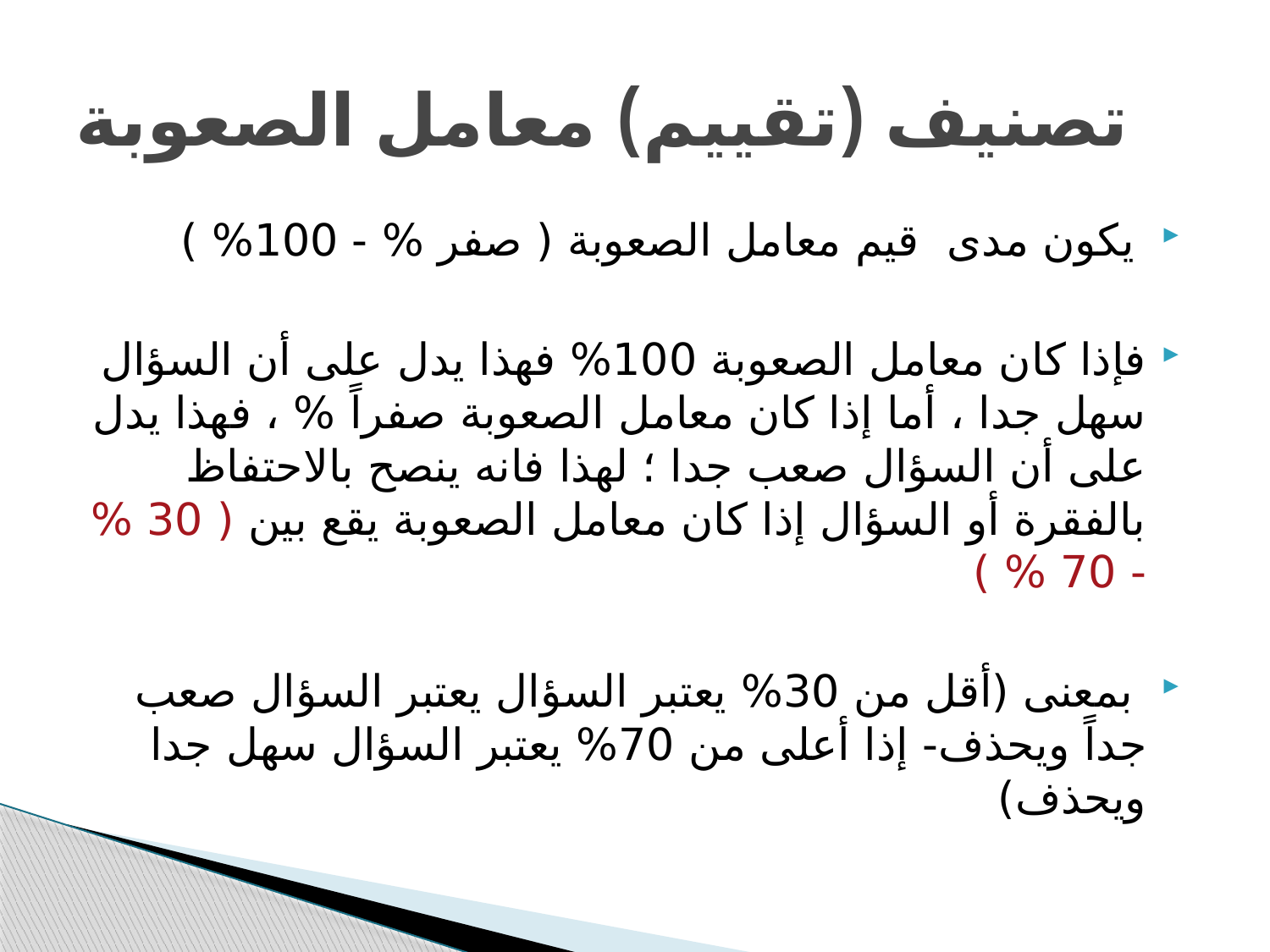

# تصنيف (تقييم) معامل الصعوبة
 يكون مدى  قيم معامل الصعوبة ( صفر % - 100% )

فإذا كان معامل الصعوبة 100% فهذا يدل على أن السؤال سهل جدا ، أما إذا كان معامل الصعوبة صفراً % ، فهذا يدل على أن السؤال صعب جدا ؛ لهذا فانه ينصح بالاحتفاظ بالفقرة أو السؤال إذا كان معامل الصعوبة يقع بين ( 30 %  - 70 % )

 بمعنى (أقل من 30% يعتبر السؤال يعتبر السؤال صعب جداً ويحذف- إذا أعلى من 70% يعتبر السؤال سهل جدا ويحذف)